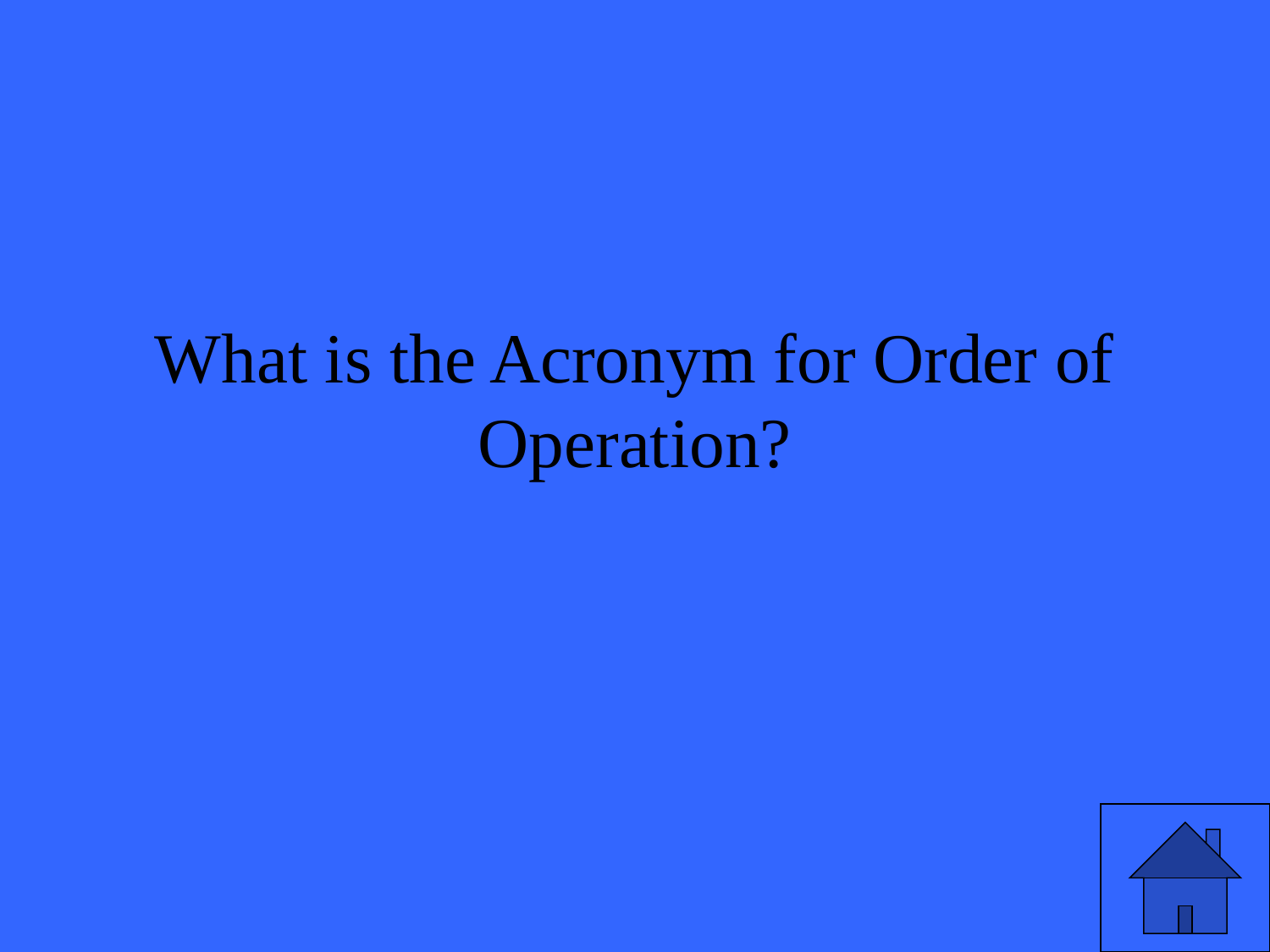

# What is the Acronym for Order of Operation?